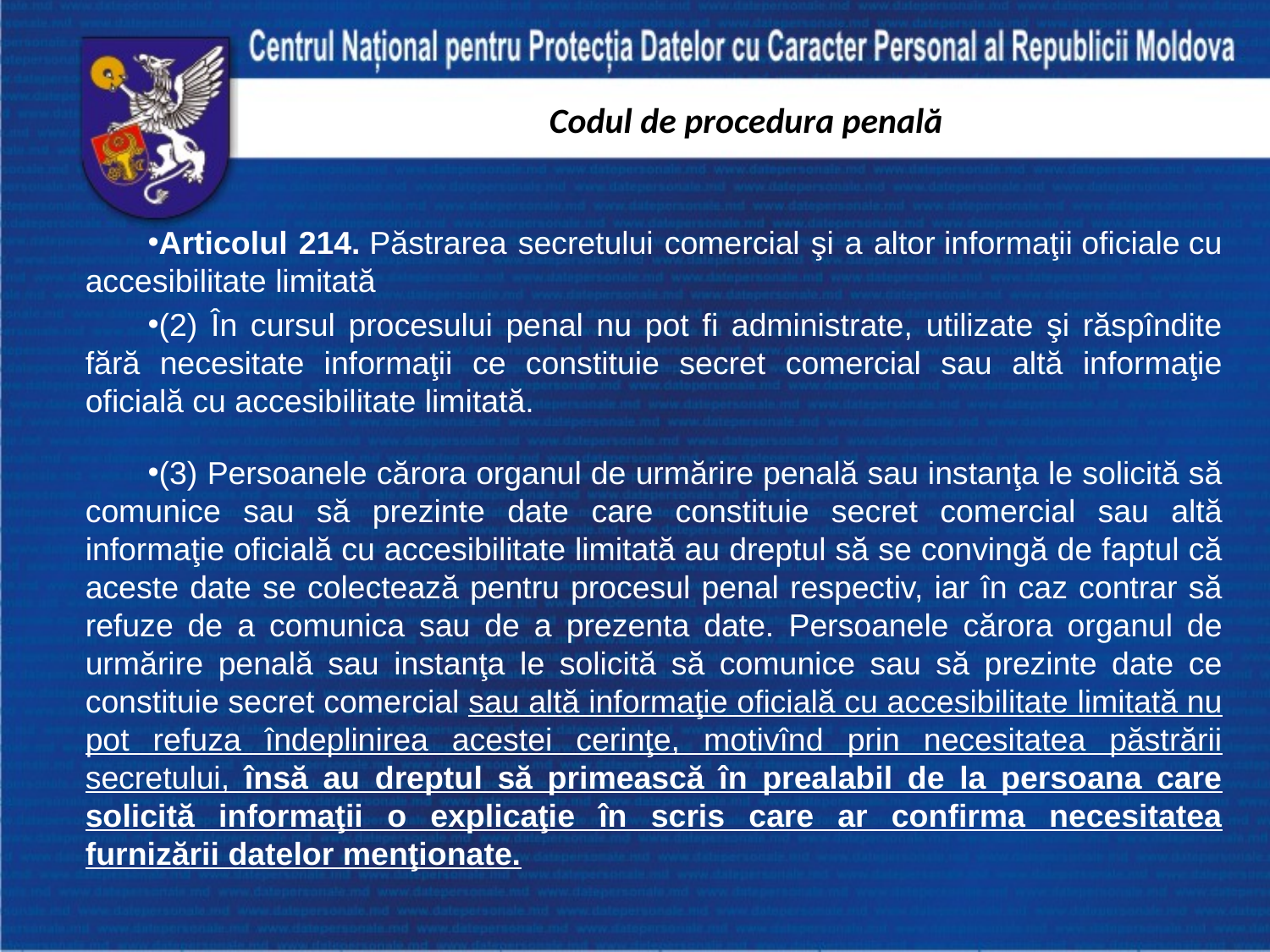

# Codul de procedura penală
Articolul 214. Păstrarea secretului comercial şi a altor informaţii oficiale cu accesibilitate limitată
(2) În cursul procesului penal nu pot fi administrate, utilizate şi răspîndite fără necesitate informaţii ce constituie secret comercial sau altă informaţie oficială cu accesibilitate limitată.

(3) Persoanele cărora organul de urmărire penală sau instanţa le solicită să comunice sau să prezinte date care constituie secret comercial sau altă informaţie oficială cu accesibilitate limitată au dreptul să se convingă de faptul că aceste date se colectează pentru procesul penal respectiv, iar în caz contrar să refuze de a comunica sau de a prezenta date. Persoanele cărora organul de urmărire penală sau instanţa le solicită să comunice sau să prezinte date ce constituie secret comercial sau altă informaţie oficială cu accesibilitate limitată nu pot refuza îndeplinirea acestei cerinţe, motivînd prin necesitatea păstrării secretului, însă au dreptul să primească în prealabil de la persoana care solicită informaţii o explicaţie în scris care ar confirma necesitatea furnizării datelor menţionate.